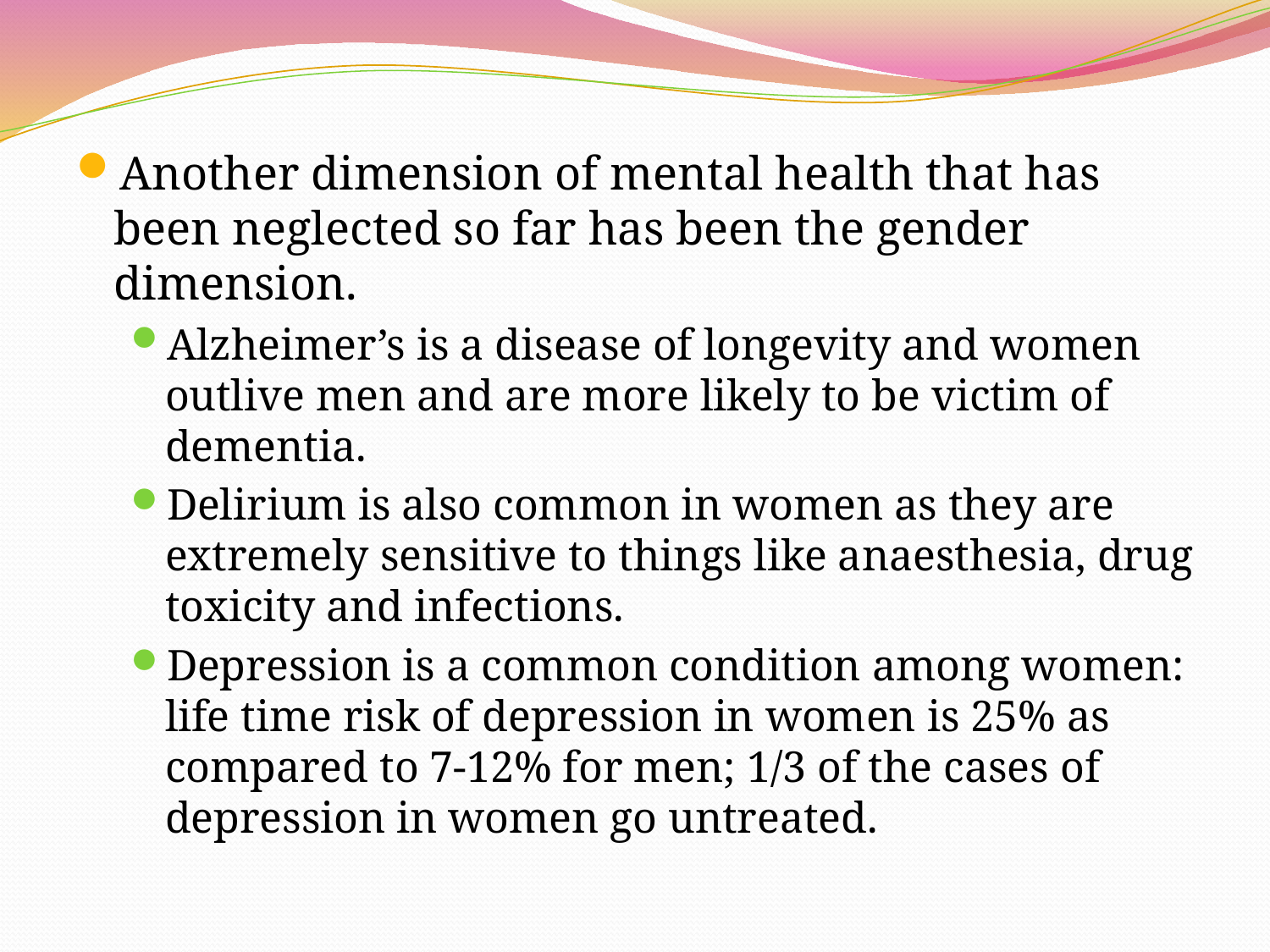

Another dimension of mental health that has been neglected so far has been the gender dimension.
Alzheimer’s is a disease of longevity and women outlive men and are more likely to be victim of dementia.
Delirium is also common in women as they are extremely sensitive to things like anaesthesia, drug toxicity and infections.
Depression is a common condition among women: life time risk of depression in women is 25% as compared to 7-12% for men; 1/3 of the cases of depression in women go untreated.